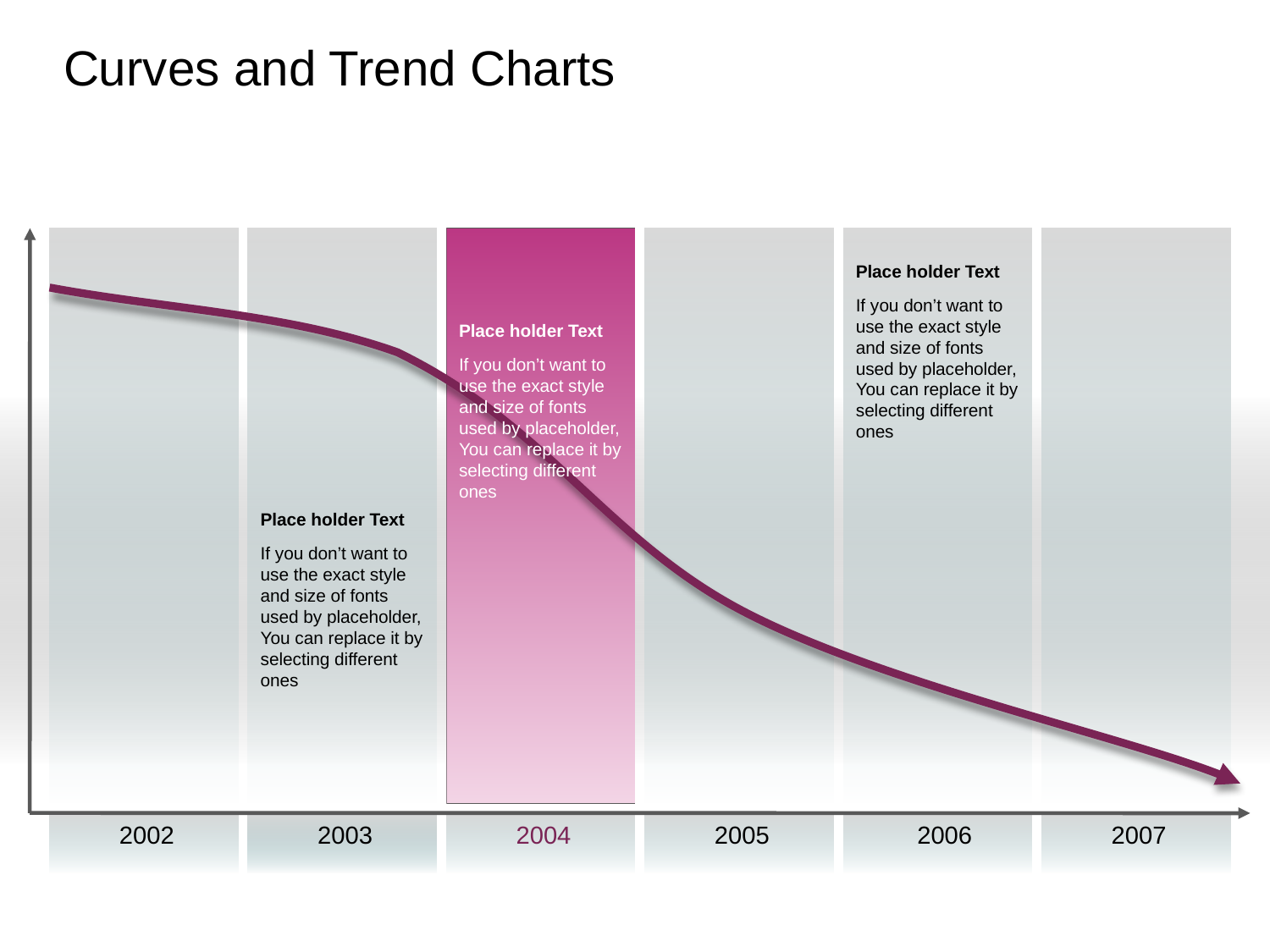

Curves and Trend Charts

Place holder Text

If you don’t want to use the exact style and size of fonts used by placeholder, You can replace it by selecting different ones
Place holder Text
If you don’t want to use the exact style and size of fonts used by placeholder, You can replace it by selecting different ones
Place holder Text
If you don’t want to use the exact style and size of fonts used by placeholder, You can replace it by selecting different ones
2002

2003
2004
2005
2006
2007